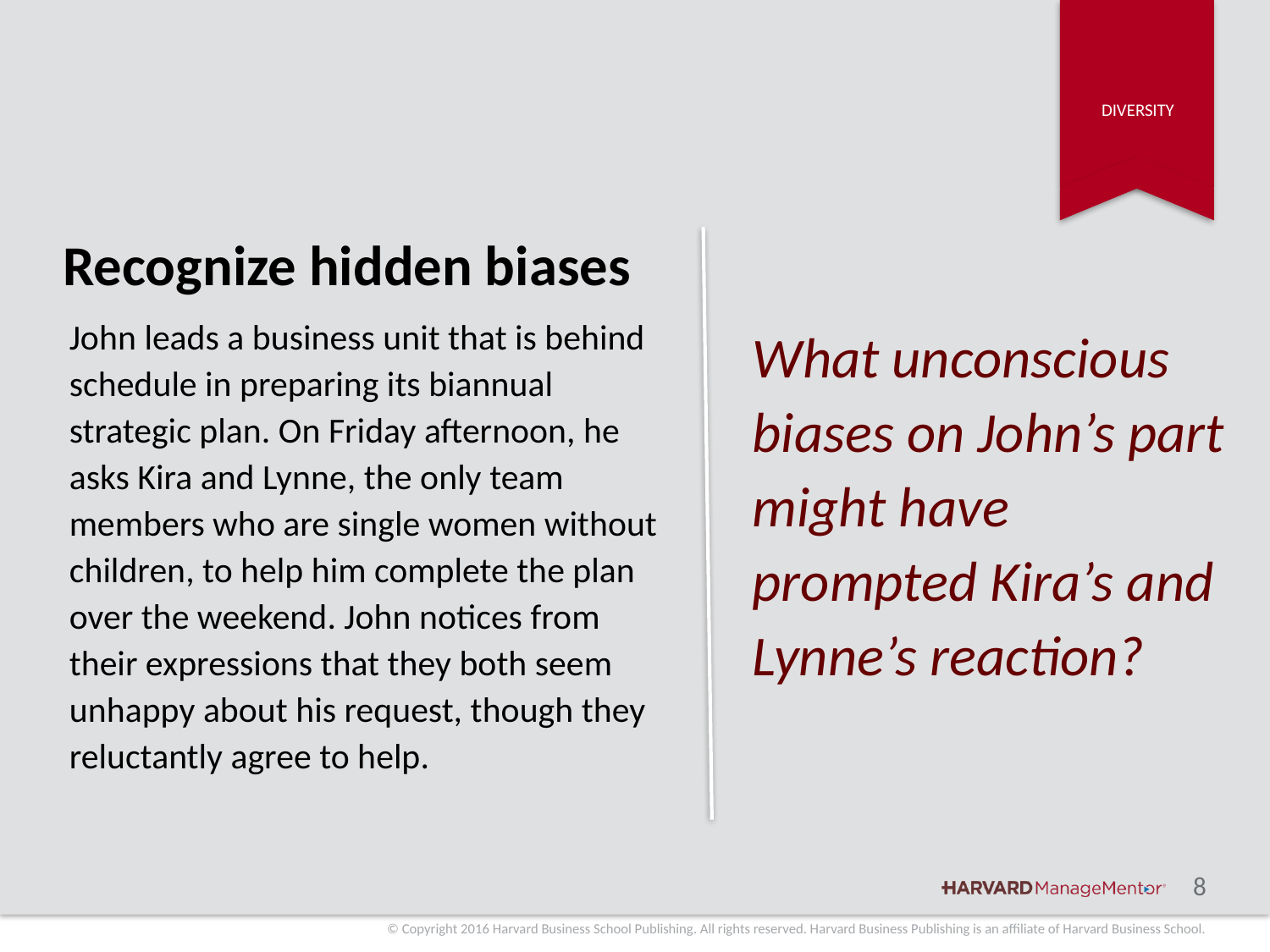

# Recognize hidden biases
What unconscious biases on John’s part might have prompted Kira’s and Lynne’s reaction?

John leads a business unit that is behind schedule in preparing its biannual strategic plan. On Friday afternoon, he asks Kira and Lynne, the only team members who are single women without children, to help him complete the plan over the weekend. John notices from their expressions that they both seem unhappy about his request, though they reluctantly agree to help.